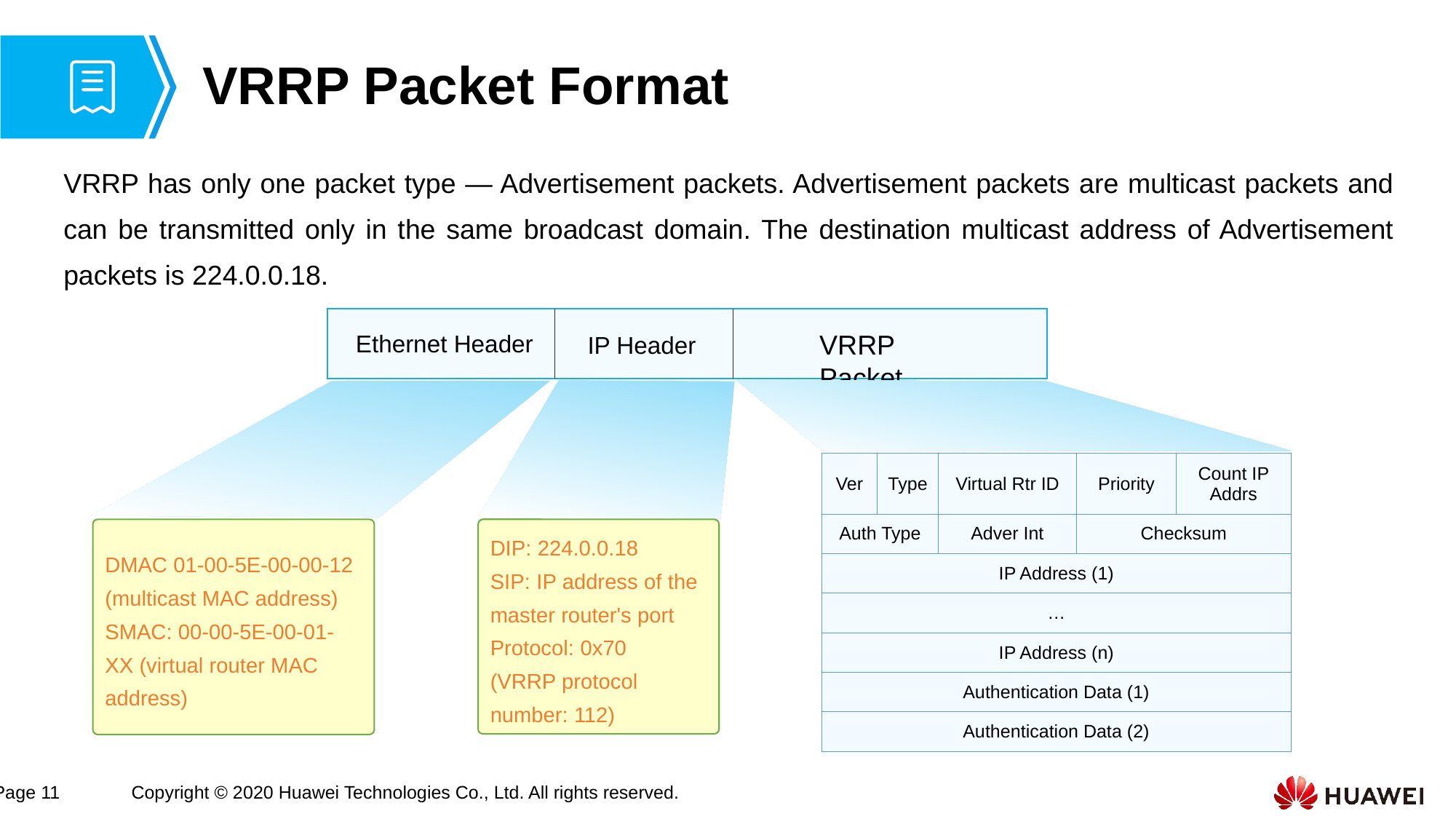

# VRRP Packet Format
VRRP has only one packet type — Advertisement packets. Advertisement packets are multicast packets and can be transmitted only in the same broadcast domain. The destination multicast address of Advertisement packets is 224.0.0.18.

VRRP Packet
Ethernet Header
IP Header

| Ver | Type | Virtual Rtr ID | Priority | Count IP Addrs |
| --- | --- | --- | --- | --- |
| Auth Type |  | Adver Int | Checksum |  |
| IP Address (1) |  |  |  |  |
| … |  |  |  |  |
| IP Address (n) |  |  |  |  |
| Authentication Data (1) |  |  |  |  |
| Authentication Data (2) |  |  |  |  |
DIP: 224.0.0.18
SIP: IP address of the master router's port
Protocol: 0x70
(VRRP protocol number: 112)
DMAC 01-00-5E-00-00-12
(multicast MAC address)
SMAC: 00-00-5E-00-01-XX (virtual router MAC address)